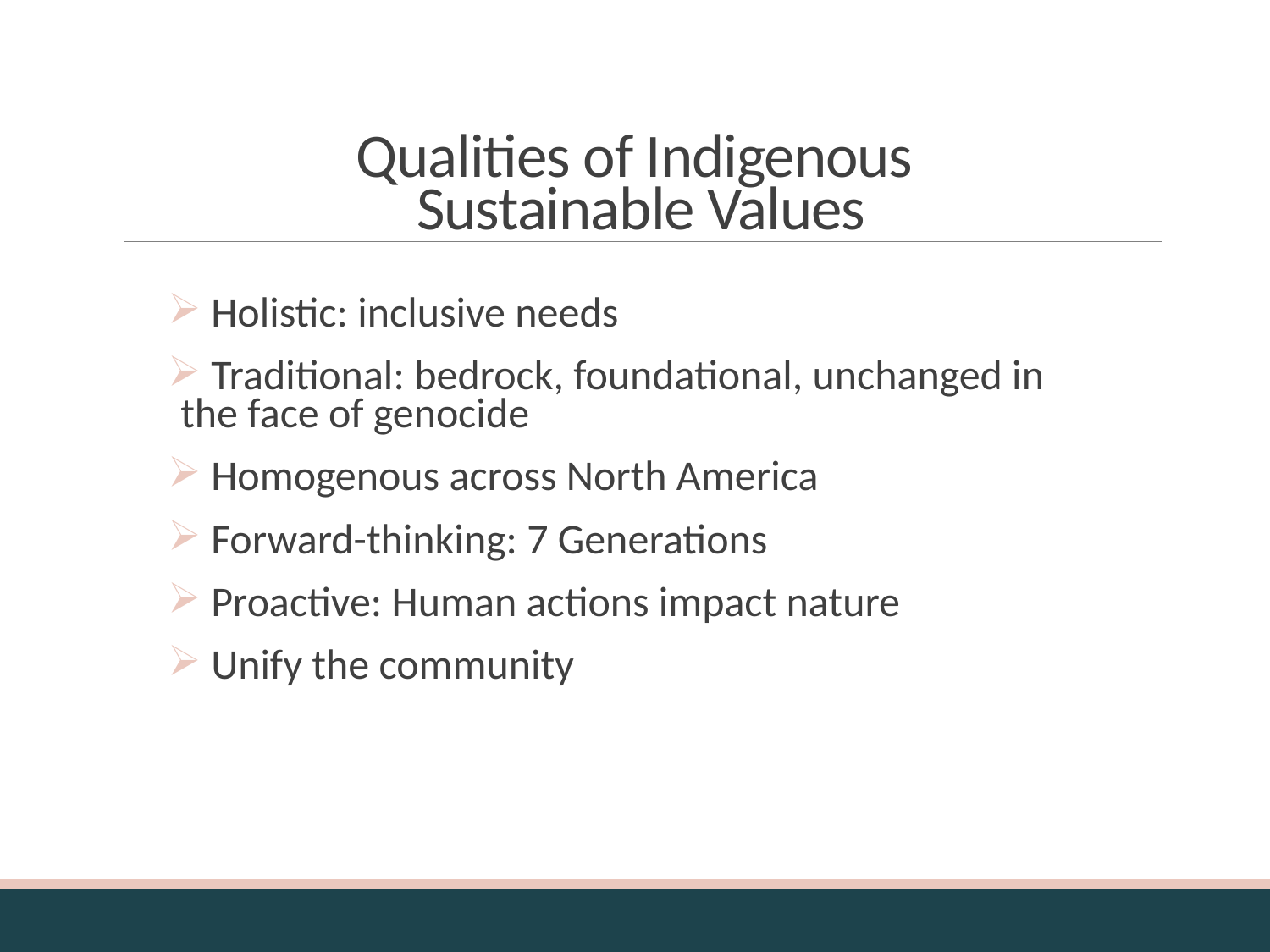

# Qualities of Indigenous Sustainable Values
 Holistic: inclusive needs
 Traditional: bedrock, foundational, unchanged in the face of genocide
 Homogenous across North America
 Forward-thinking: 7 Generations
 Proactive: Human actions impact nature
 Unify the community